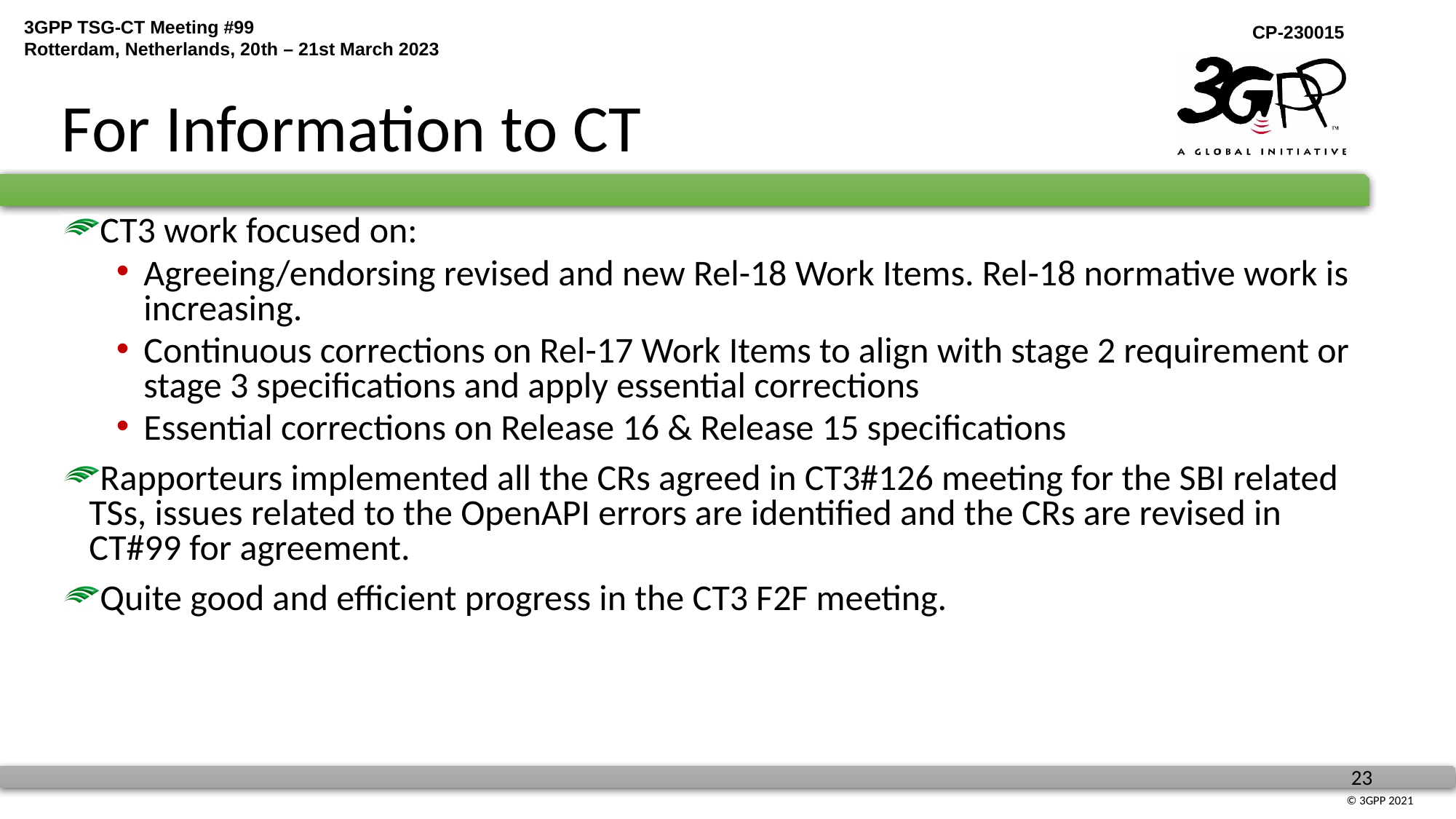

# For Information to CT
CT3 work focused on:
Agreeing/endorsing revised and new Rel-18 Work Items. Rel-18 normative work is increasing.
Continuous corrections on Rel-17 Work Items to align with stage 2 requirement or stage 3 specifications and apply essential corrections
Essential corrections on Release 16 & Release 15 specifications
Rapporteurs implemented all the CRs agreed in CT3#126 meeting for the SBI related TSs, issues related to the OpenAPI errors are identified and the CRs are revised in CT#99 for agreement.
Quite good and efficient progress in the CT3 F2F meeting.